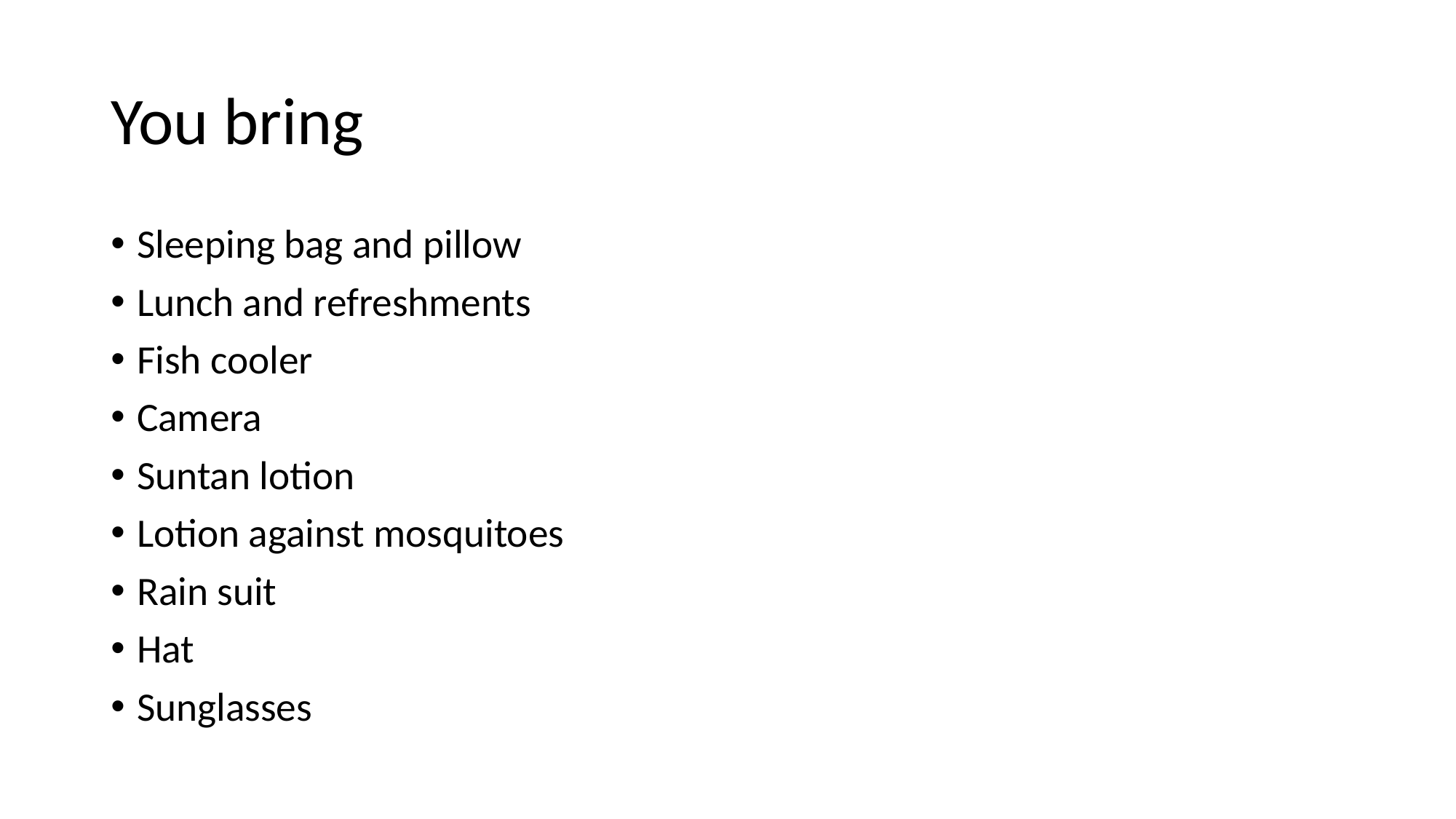

# You bring
Sleeping bag and pillow
Lunch and refreshments
Fish cooler
Camera
Suntan lotion
Lotion against mosquitoes
Rain suit
Hat
Sunglasses